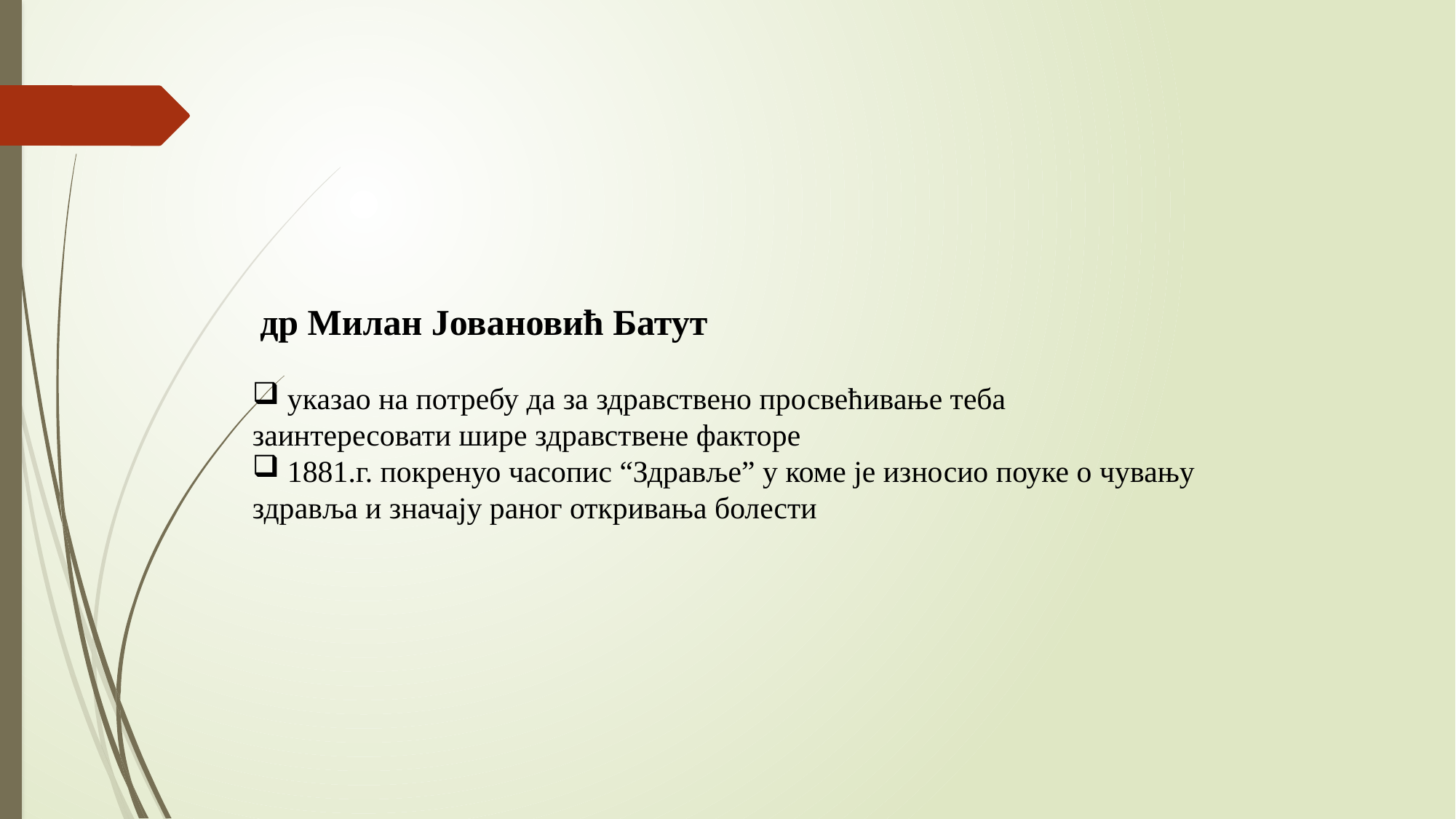

др Милан Јовановић Батут

 указао на потребу да за здравствено просвећивање теба
заинтересовати шире здравствене факторе
 1881.г. покренуо часопис “Здравље” у коме је износио поуке о чувању
здравља и значају раног откривања болести